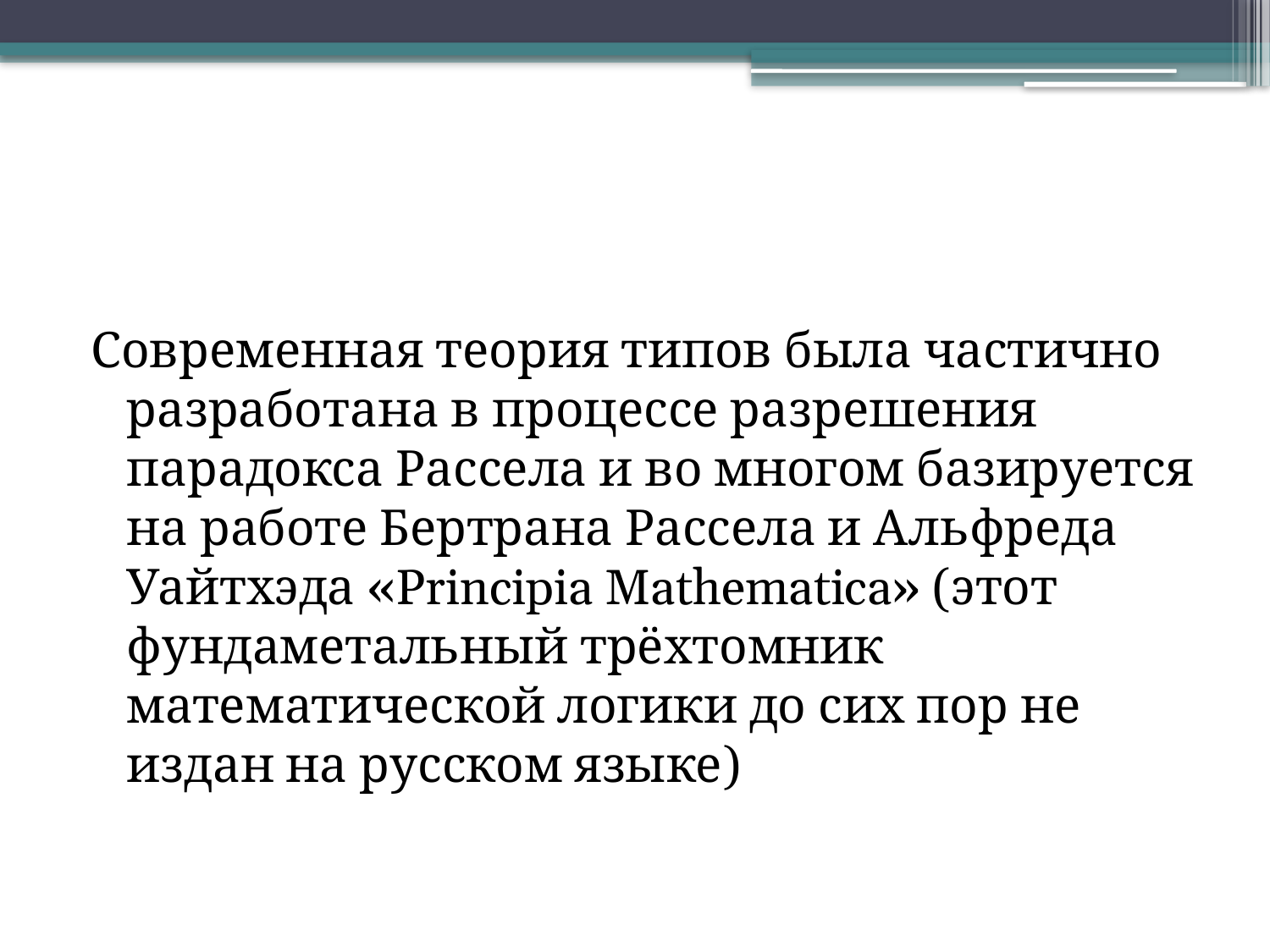

#
Современная теория типов была частично разработана в процессе разрешения парадокса Рассела и во многом базируется на работе Бертрана Рассела и Альфреда Уайтхэда «Principia Mathematica» (этот фундаметальный трёхтомник математической логики до сих пор не издан на русском языке)